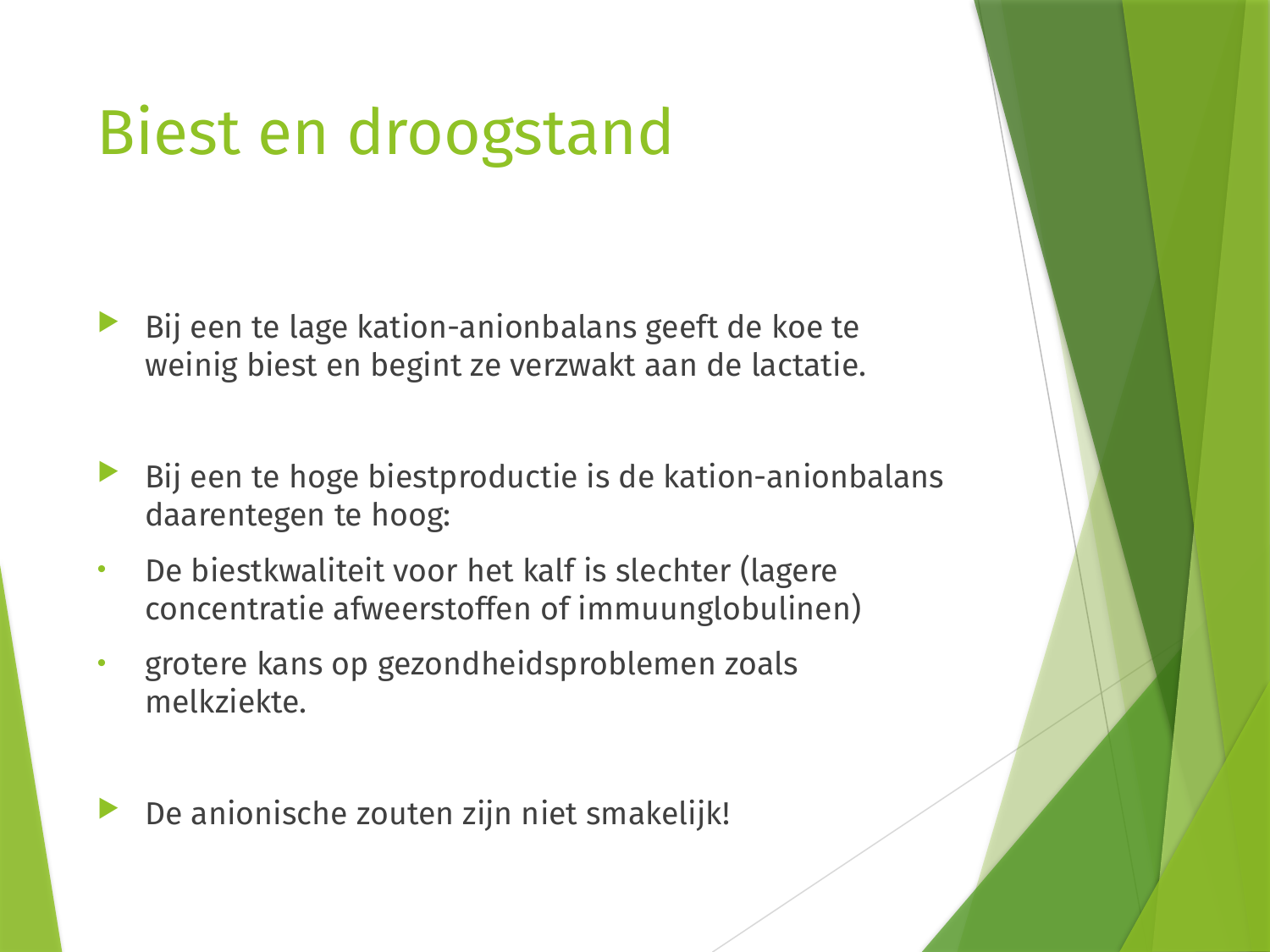

# Biest en droogstand
Bij een te lage kation-anionbalans geeft de koe te weinig biest en begint ze verzwakt aan de lactatie.

Bij een te hoge biestproductie is de kation-anionbalans daarentegen te hoog:
De biestkwaliteit voor het kalf is slechter (lagere concentratie afweerstoffen of immuunglobulinen)
grotere kans op gezondheidsproblemen zoals melkziekte.

De anionische zouten zijn niet smakelijk!